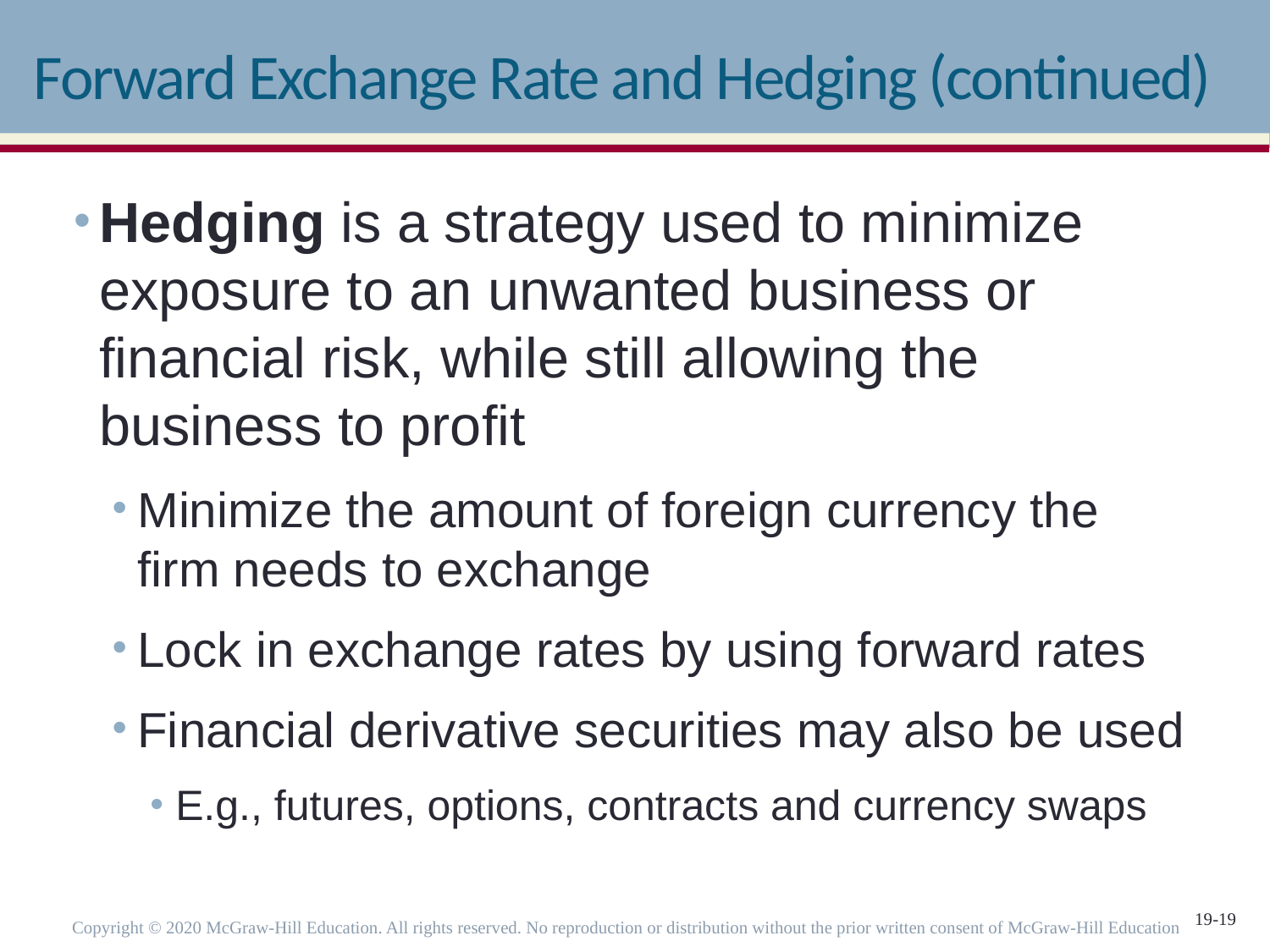

# Forward Exchange Rate and Hedging (continued)
Hedging is a strategy used to minimize exposure to an unwanted business or financial risk, while still allowing the business to profit
Minimize the amount of foreign currency the firm needs to exchange
Lock in exchange rates by using forward rates
Financial derivative securities may also be used
E.g., futures, options, contracts and currency swaps
Copyright © 2020 McGraw-Hill Education. All rights reserved. No reproduction or distribution without the prior written consent of McGraw-Hill Education